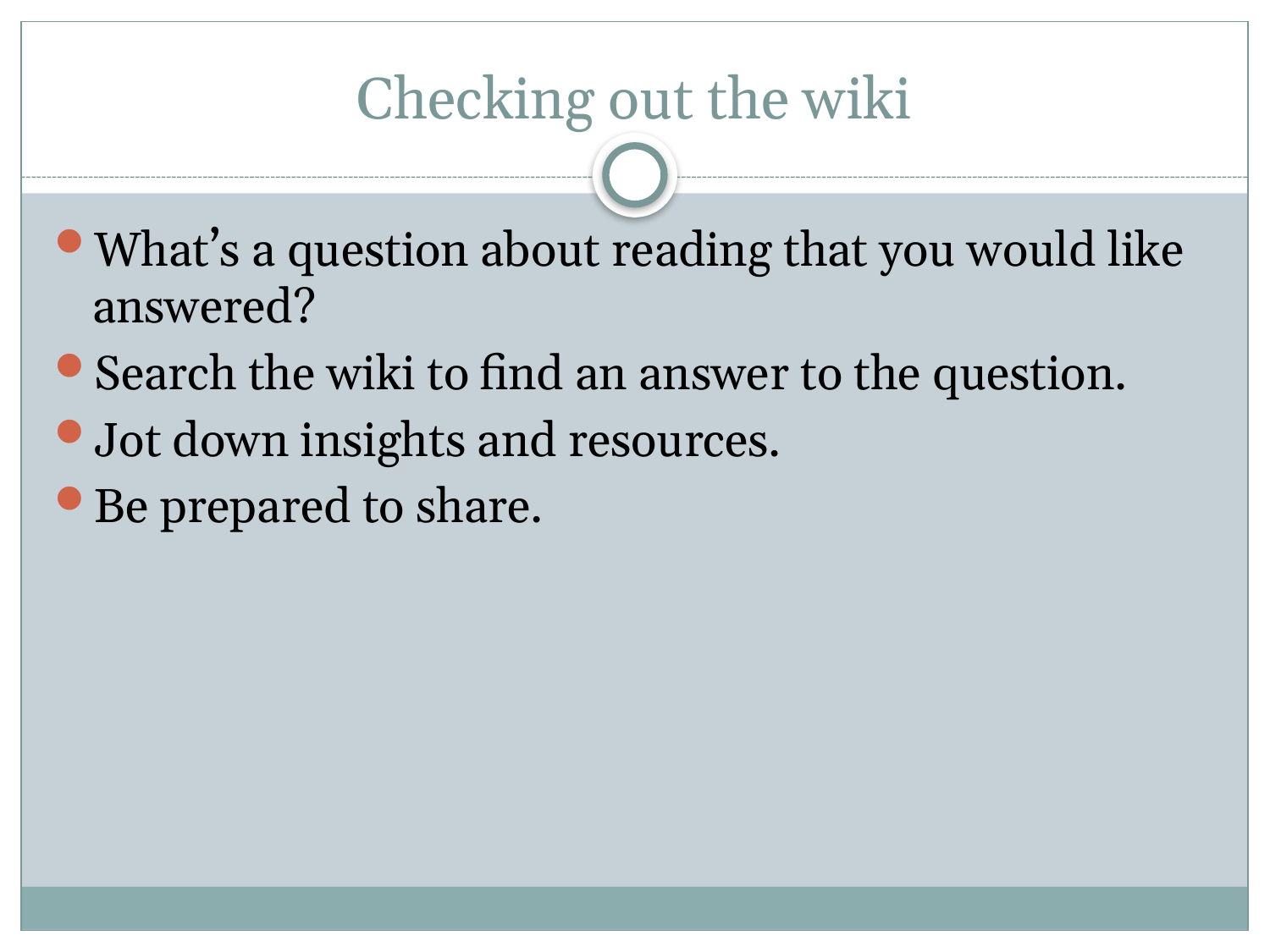

# Checking out the wiki
What’s a question about reading that you would like answered?
Search the wiki to find an answer to the question.
Jot down insights and resources.
Be prepared to share.